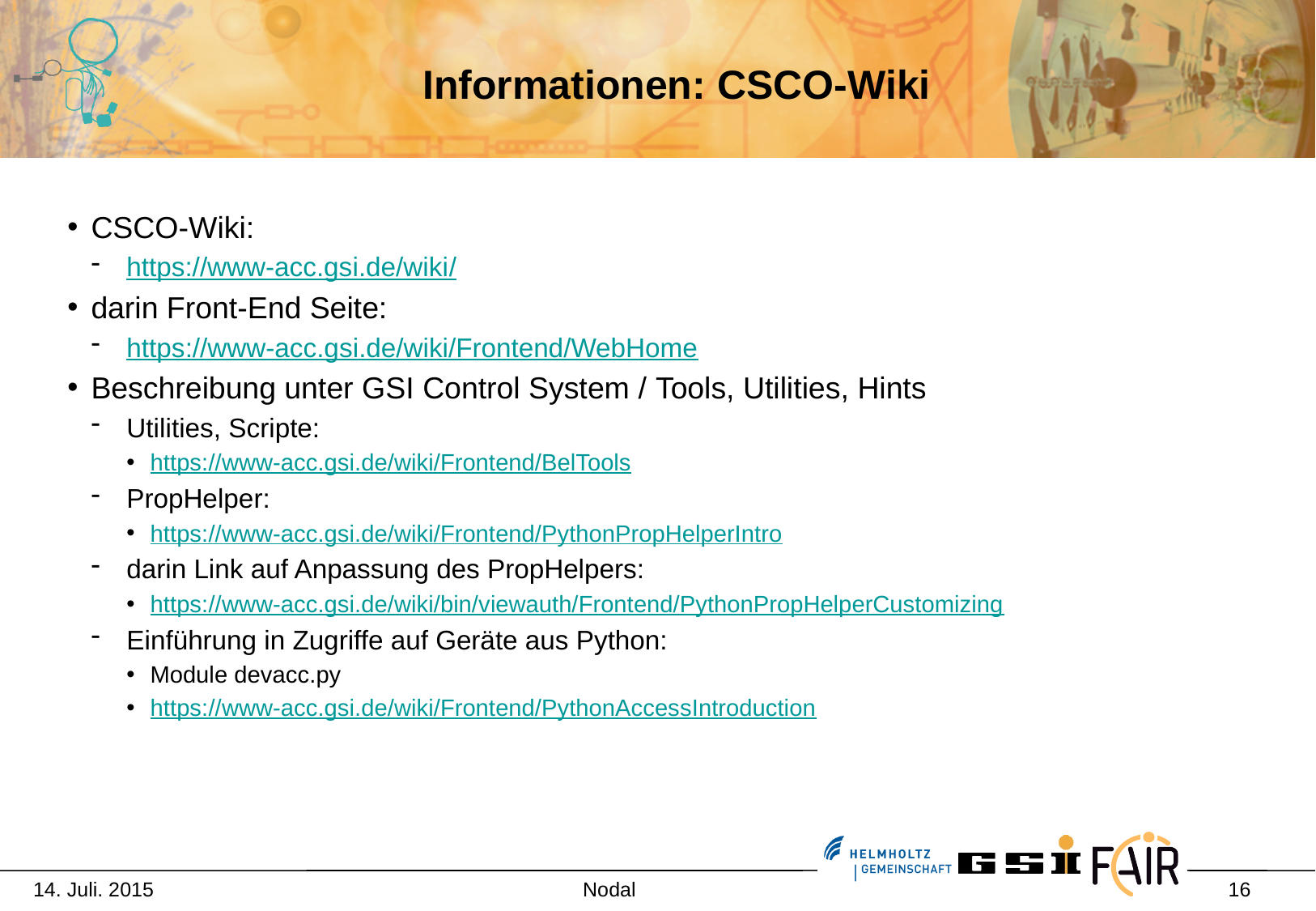

# Informationen: CSCO-Wiki
CSCO-Wiki:
https://www-acc.gsi.de/wiki/
darin Front-End Seite:
https://www-acc.gsi.de/wiki/Frontend/WebHome
Beschreibung unter GSI Control System / Tools, Utilities, Hints
Utilities, Scripte:
https://www-acc.gsi.de/wiki/Frontend/BelTools
PropHelper:
https://www-acc.gsi.de/wiki/Frontend/PythonPropHelperIntro
darin Link auf Anpassung des PropHelpers:
https://www-acc.gsi.de/wiki/bin/viewauth/Frontend/PythonPropHelperCustomizing
Einführung in Zugriffe auf Geräte aus Python:
Module devacc.py
https://www-acc.gsi.de/wiki/Frontend/PythonAccessIntroduction